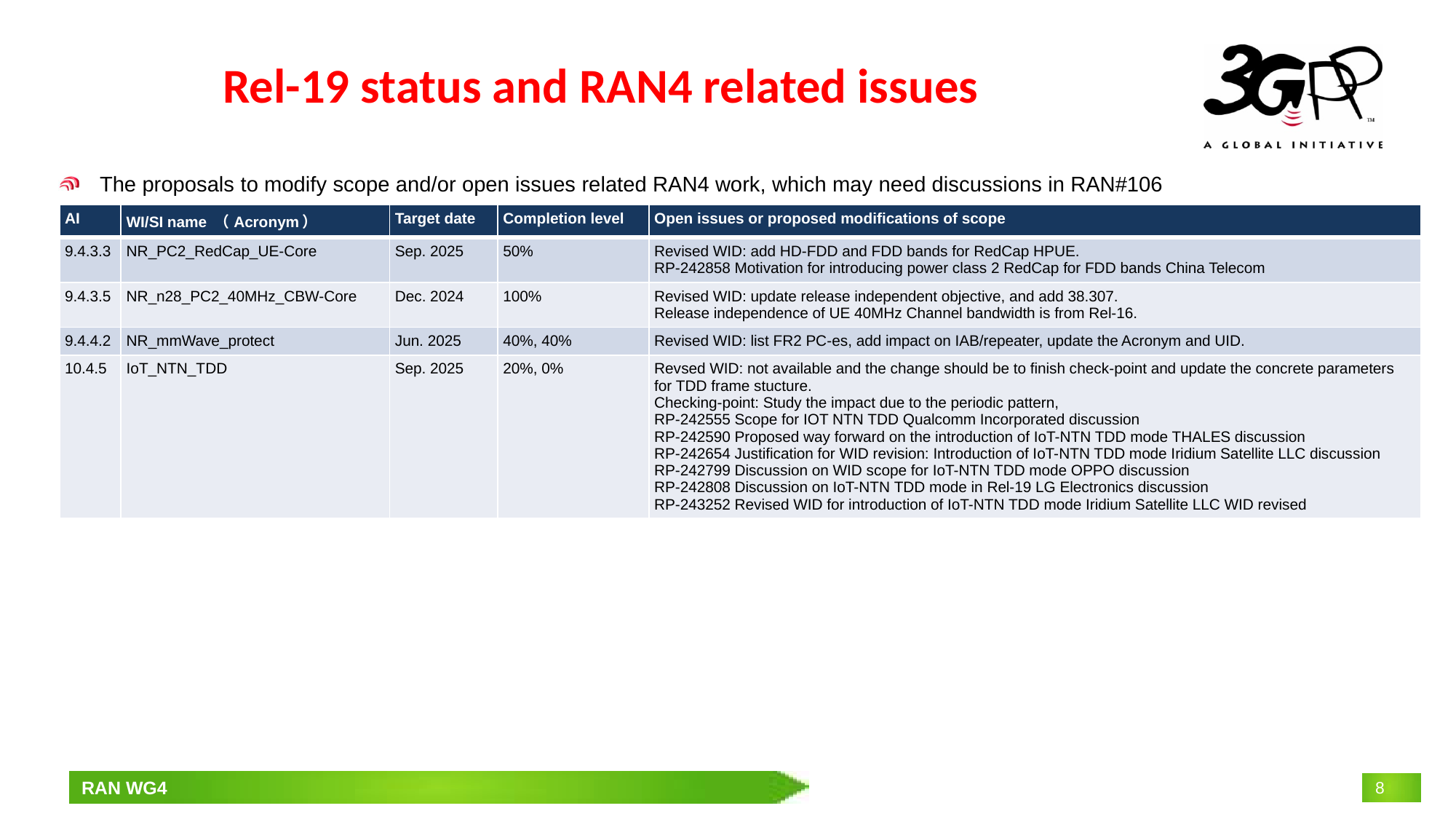

# Rel-19 status and RAN4 related issues
The proposals to modify scope and/or open issues related RAN4 work, which may need discussions in RAN#106
| AI | WI/SI name （Acronym） | Target date | Completion level | Open issues or proposed modifications of scope |
| --- | --- | --- | --- | --- |
| 9.4.3.3 | NR\_PC2\_RedCap\_UE-Core | Sep. 2025 | 50% | Revised WID: add HD-FDD and FDD bands for RedCap HPUE. RP-242858 Motivation for introducing power class 2 RedCap for FDD bands China Telecom |
| 9.4.3.5 | NR\_n28\_PC2\_40MHz\_CBW-Core | Dec. 2024 | 100% | Revised WID: update release independent objective, and add 38.307. Release independence of UE 40MHz Channel bandwidth is from Rel-16. |
| 9.4.4.2 | NR\_mmWave\_protect | Jun. 2025 | 40%, 40% | Revised WID: list FR2 PC-es, add impact on IAB/repeater, update the Acronym and UID. |
| 10.4.5 | IoT\_NTN\_TDD | Sep. 2025 | 20%, 0% | Revsed WID: not available and the change should be to finish check-point and update the concrete parameters for TDD frame stucture. Checking-point: Study the impact due to the periodic pattern, RP-242555 Scope for IOT NTN TDD Qualcomm Incorporated discussion RP-242590 Proposed way forward on the introduction of IoT-NTN TDD mode THALES discussion RP-242654 Justification for WID revision: Introduction of IoT-NTN TDD mode Iridium Satellite LLC discussion RP-242799 Discussion on WID scope for IoT-NTN TDD mode OPPO discussion RP-242808 Discussion on IoT-NTN TDD mode in Rel-19 LG Electronics discussion RP-243252 Revised WID for introduction of IoT-NTN TDD mode Iridium Satellite LLC WID revised |